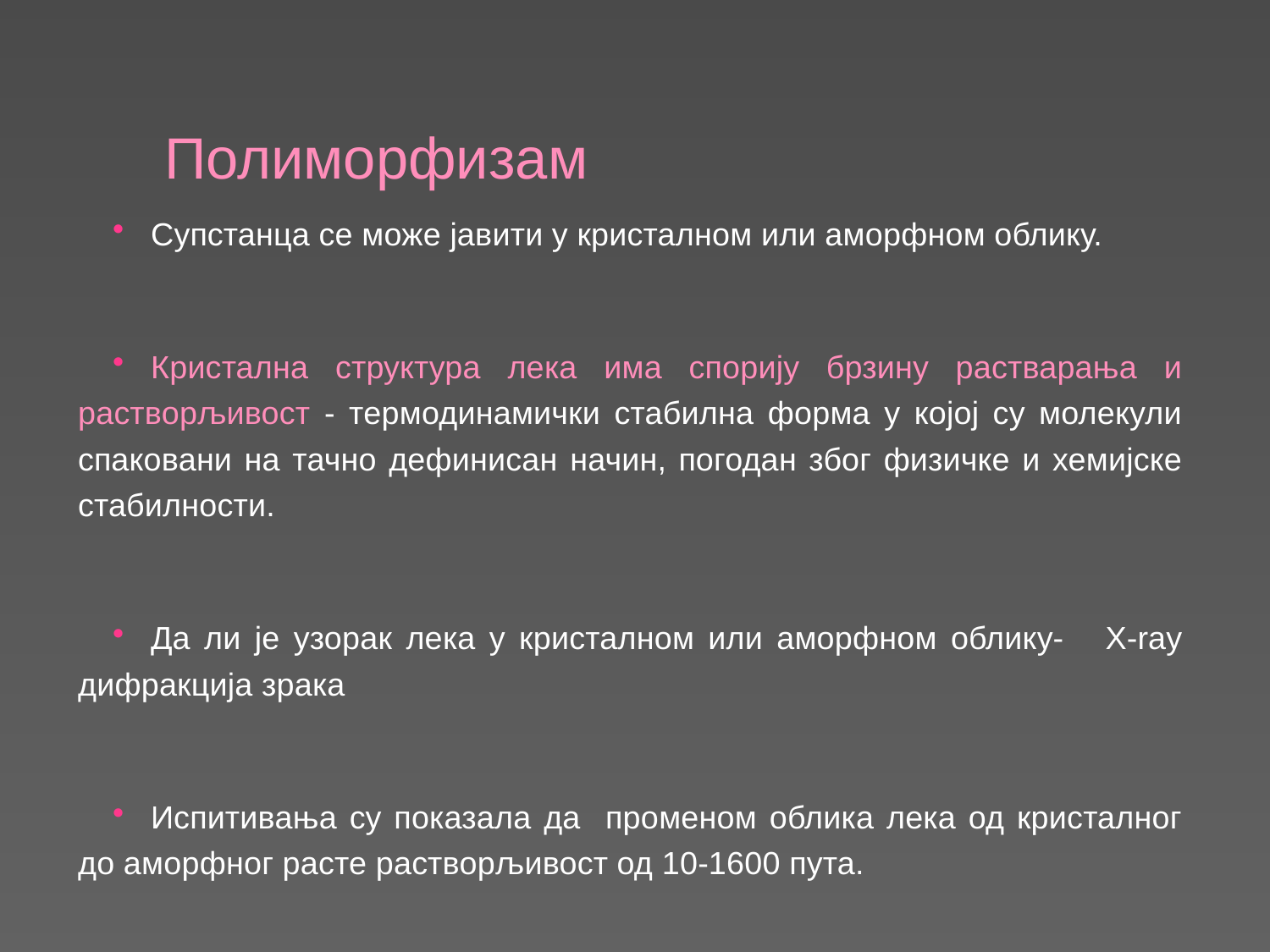

Полиморфизам

Супстанца се може јавити у кристалном или аморфном облику.

Кристална структура лека има спорију брзину растварања и растворљивост - термодинамички стабилна форма у којој су молекули спаковани на тачно дефинисан начин, погодан због физичке и хемијске стабилности.

Да ли је узорак лека у кристалном или аморфном облику-   X-ray дифракција зрака

Испитивања су показала да  променом облика лека од кристалног до аморфног расте растворљивост од 10-1600 пута.